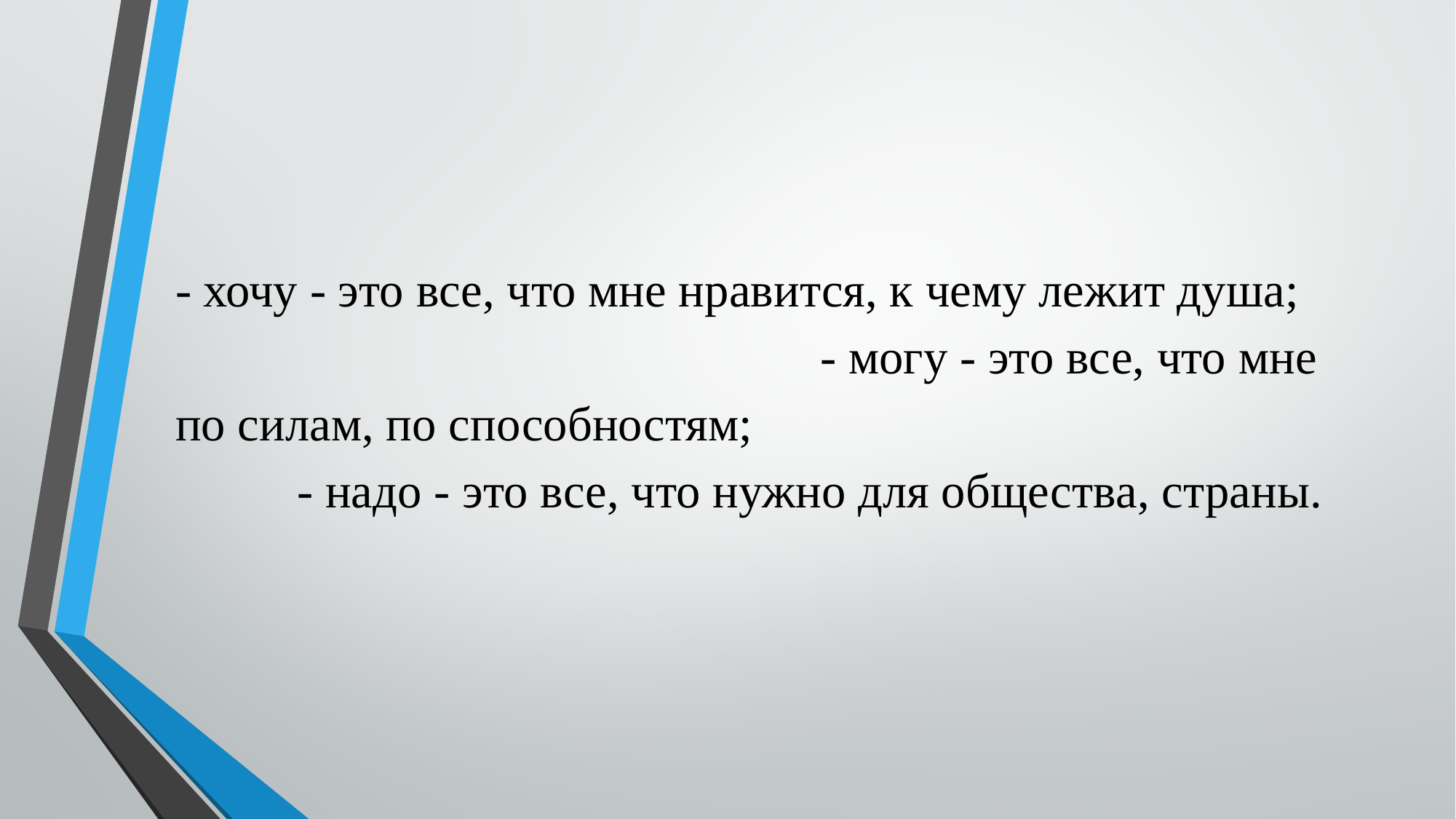

- хочу - это все, что мне нравится, к чему лежит душа;                                                            - могу - это все, что мне по силам, по способностям;                                                             - надо - это все, что нужно для общества, страны.